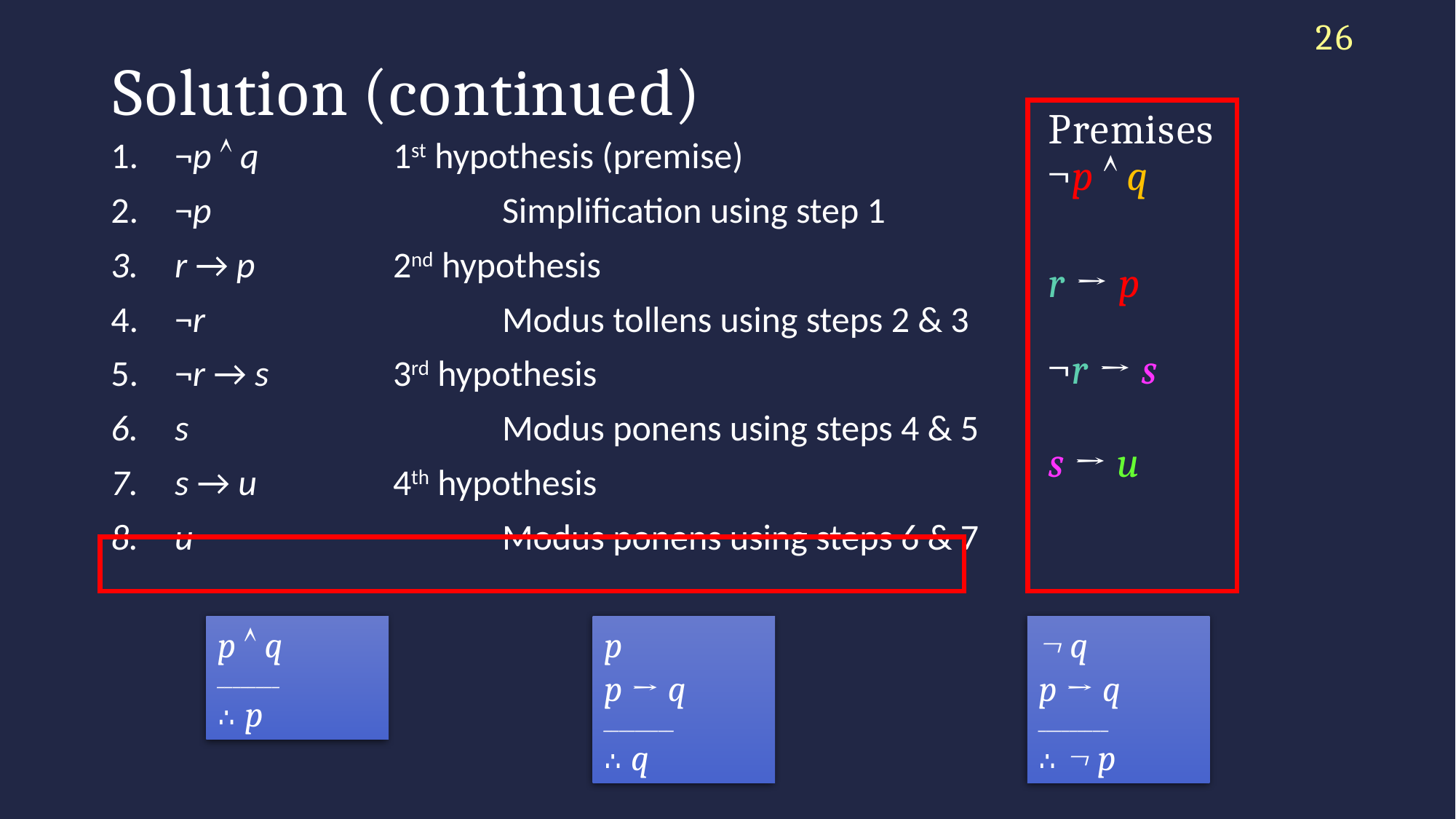

26
# Solution (continued)

Premises
¬p ∧ q

r → p

¬r → s

s → u

¬p ∧ q		1st hypothesis (premise)
¬p			Simplification using step 1
r → p		2nd hypothesis
¬r			Modus tollens using steps 2 & 3
¬r → s		3rd hypothesis
s			Modus ponens using steps 4 & 5
s → u   		4th hypothesis
u			Modus ponens using steps 6 & 7

p ∧ q
________
∴ p
p
p → q
_________
∴ q
¬ q
p → q
_________
∴ ¬ p